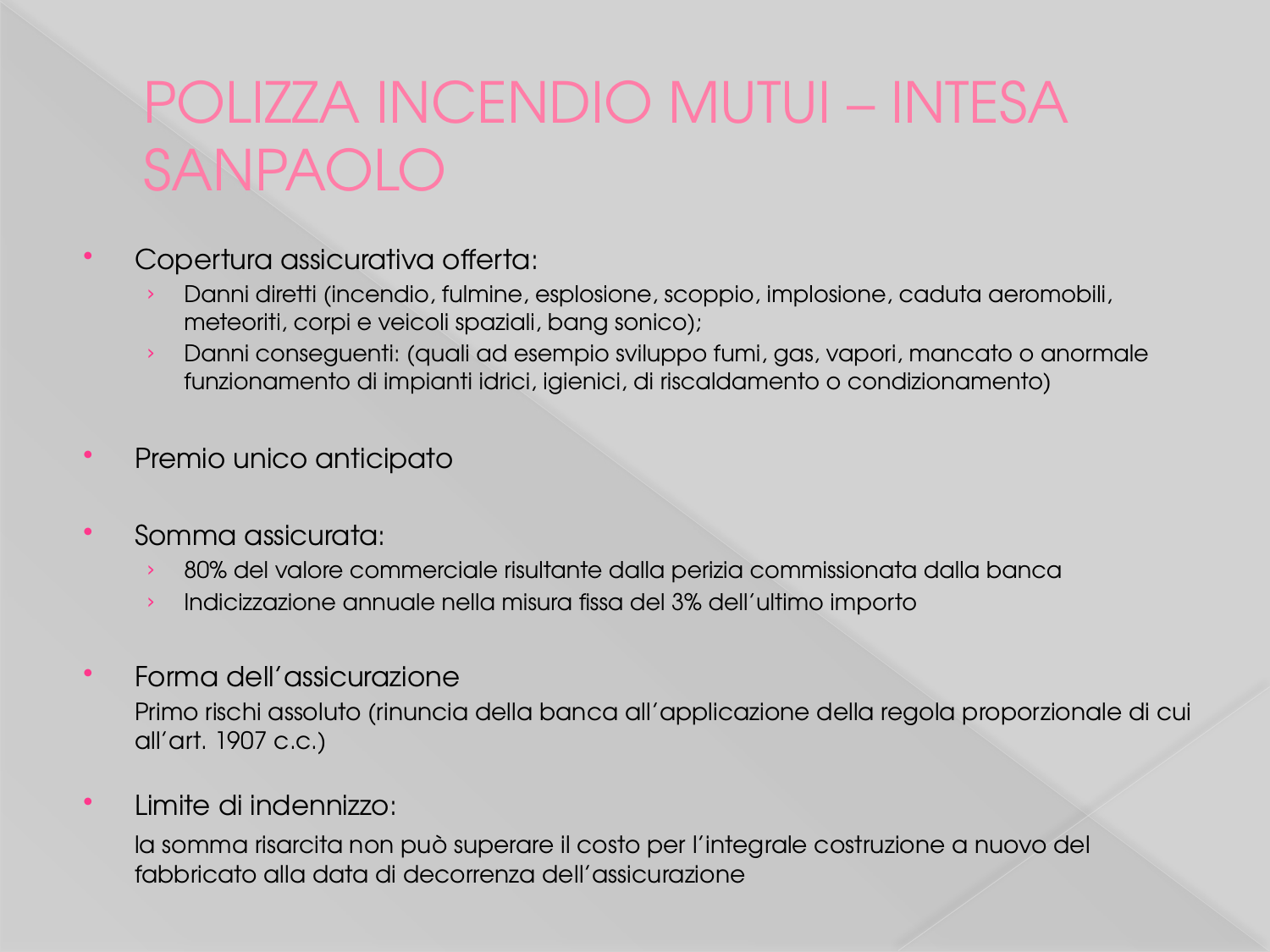

# POLIZZA INCENDIO MUTUI – INTESA SANPAOLO
Copertura assicurativa offerta:
Danni diretti (incendio, fulmine, esplosione, scoppio, implosione, caduta aeromobili, meteoriti, corpi e veicoli spaziali, bang sonico);
Danni conseguenti: (quali ad esempio sviluppo fumi, gas, vapori, mancato o anormale funzionamento di impianti idrici, igienici, di riscaldamento o condizionamento)

Premio unico anticipato

Somma assicurata:
80% del valore commerciale risultante dalla perizia commissionata dalla banca
Indicizzazione annuale nella misura fissa del 3% dell’ultimo importo

Forma dell’assicurazione
	Primo rischi assoluto (rinuncia della banca all’applicazione della regola proporzionale di cui all’art. 1907 c.c.)

Limite di indennizzo:
	la somma risarcita non può superare il costo per l’integrale costruzione a nuovo del fabbricato alla data di decorrenza dell’assicurazione